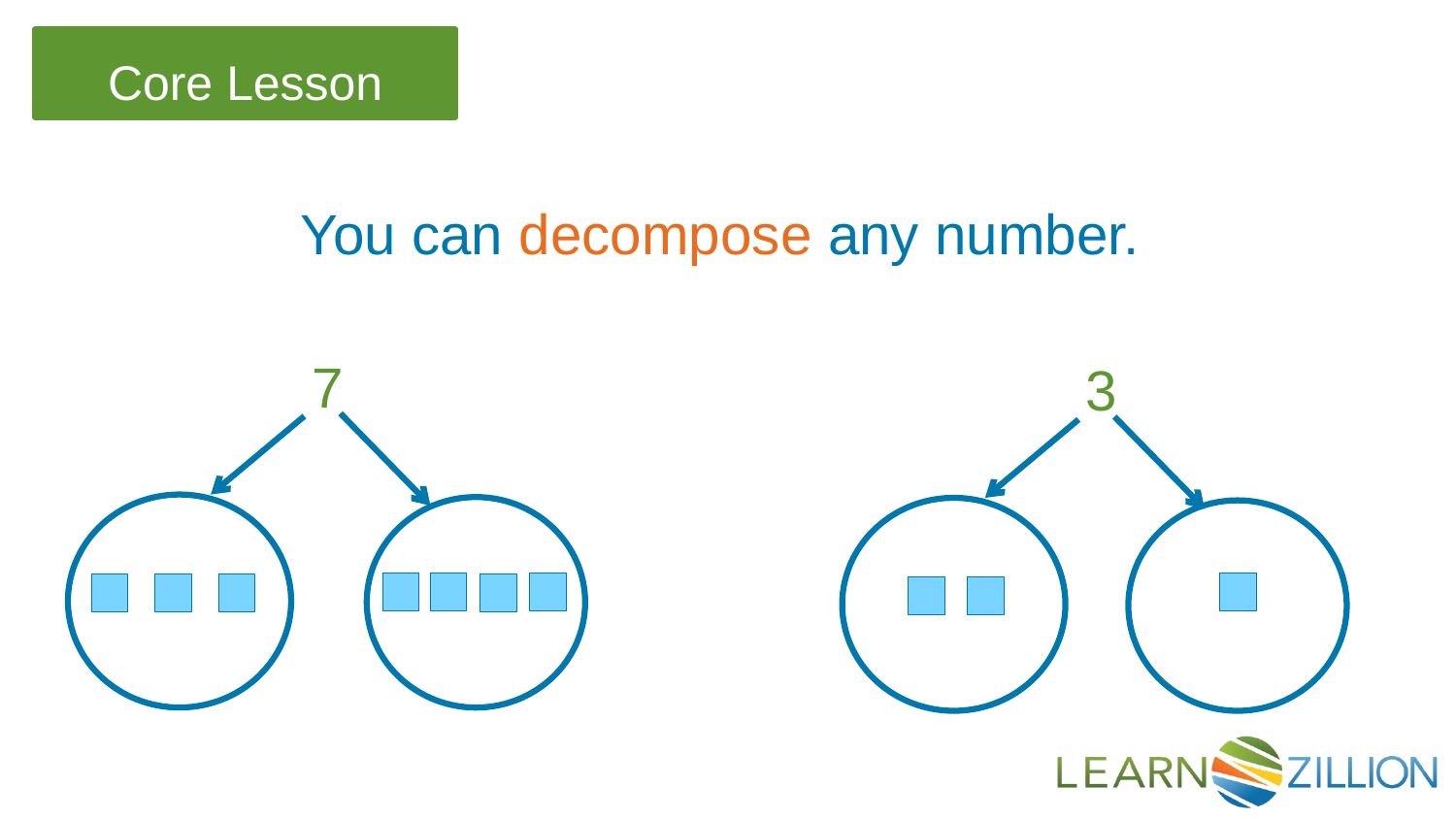

You can decompose any number.
7
3